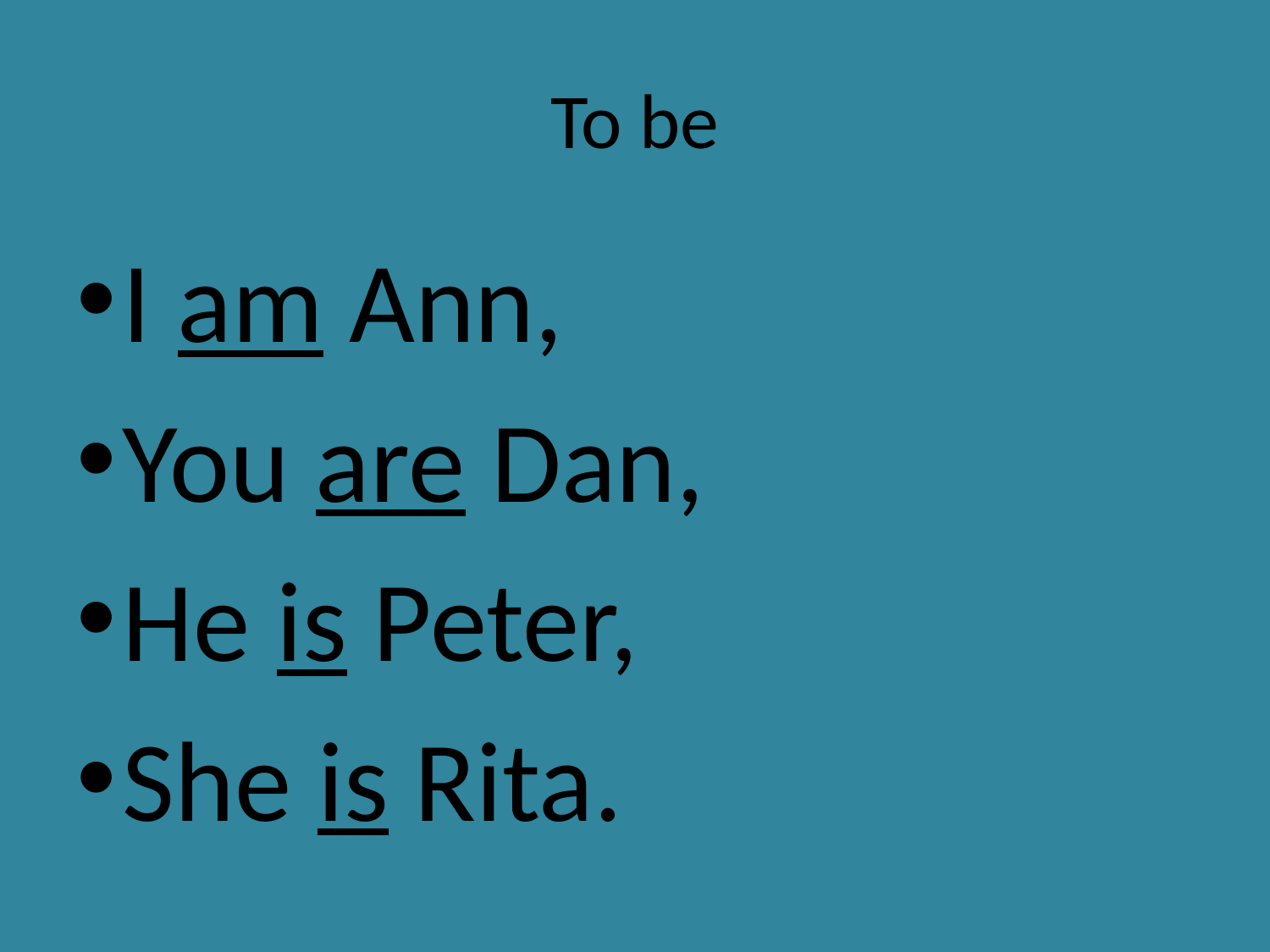

# To be
I am Ann,
You are Dan,
He is Peter,
She is Rita.